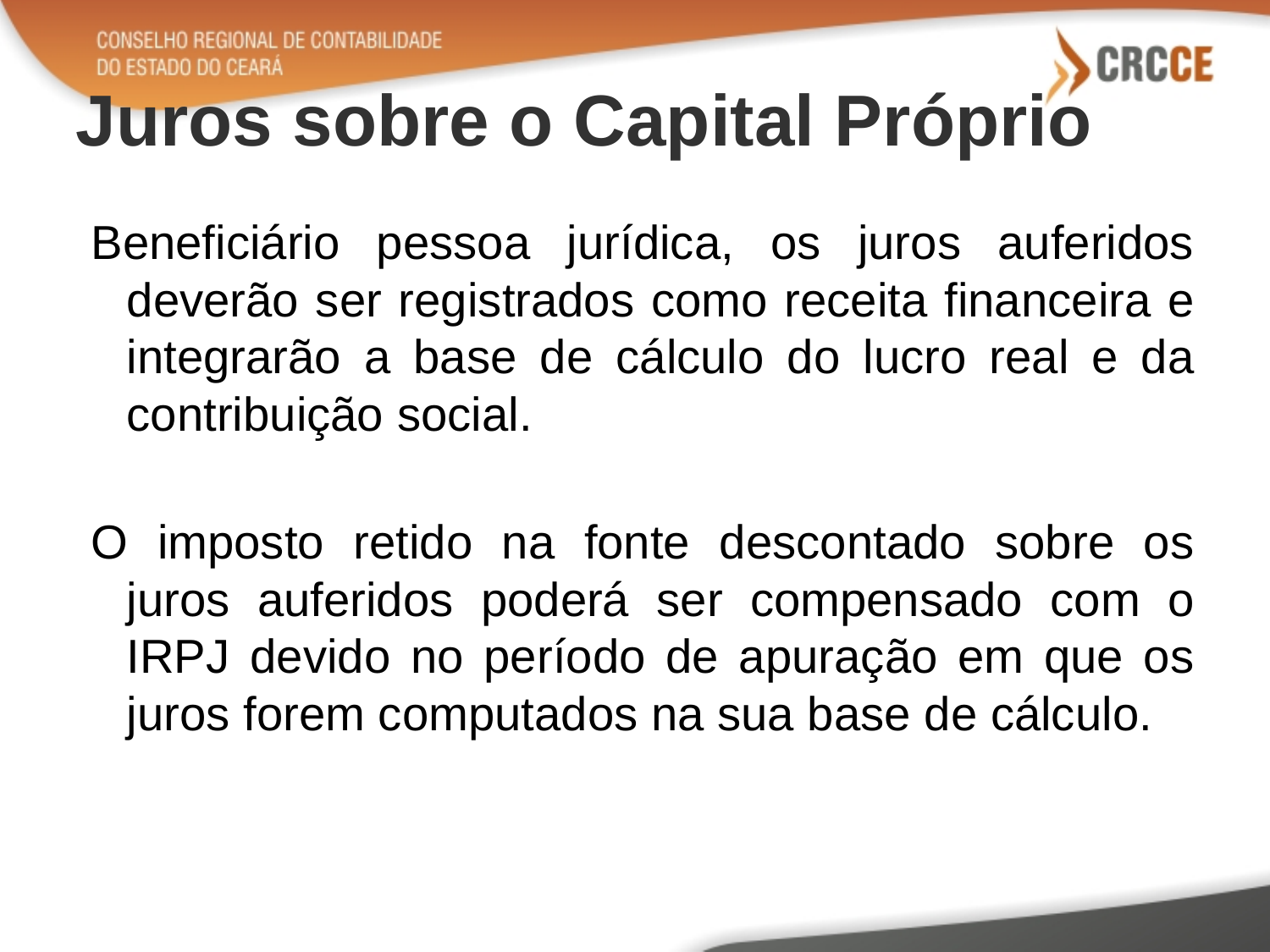

# Juros sobre o Capital Próprio
Beneficiário pessoa jurídica, os juros auferidos deverão ser registrados como receita financeira e integrarão a base de cálculo do lucro real e da contribuição social.

O imposto retido na fonte descontado sobre os juros auferidos poderá ser compensado com o IRPJ devido no período de apuração em que os juros forem computados na sua base de cálculo.